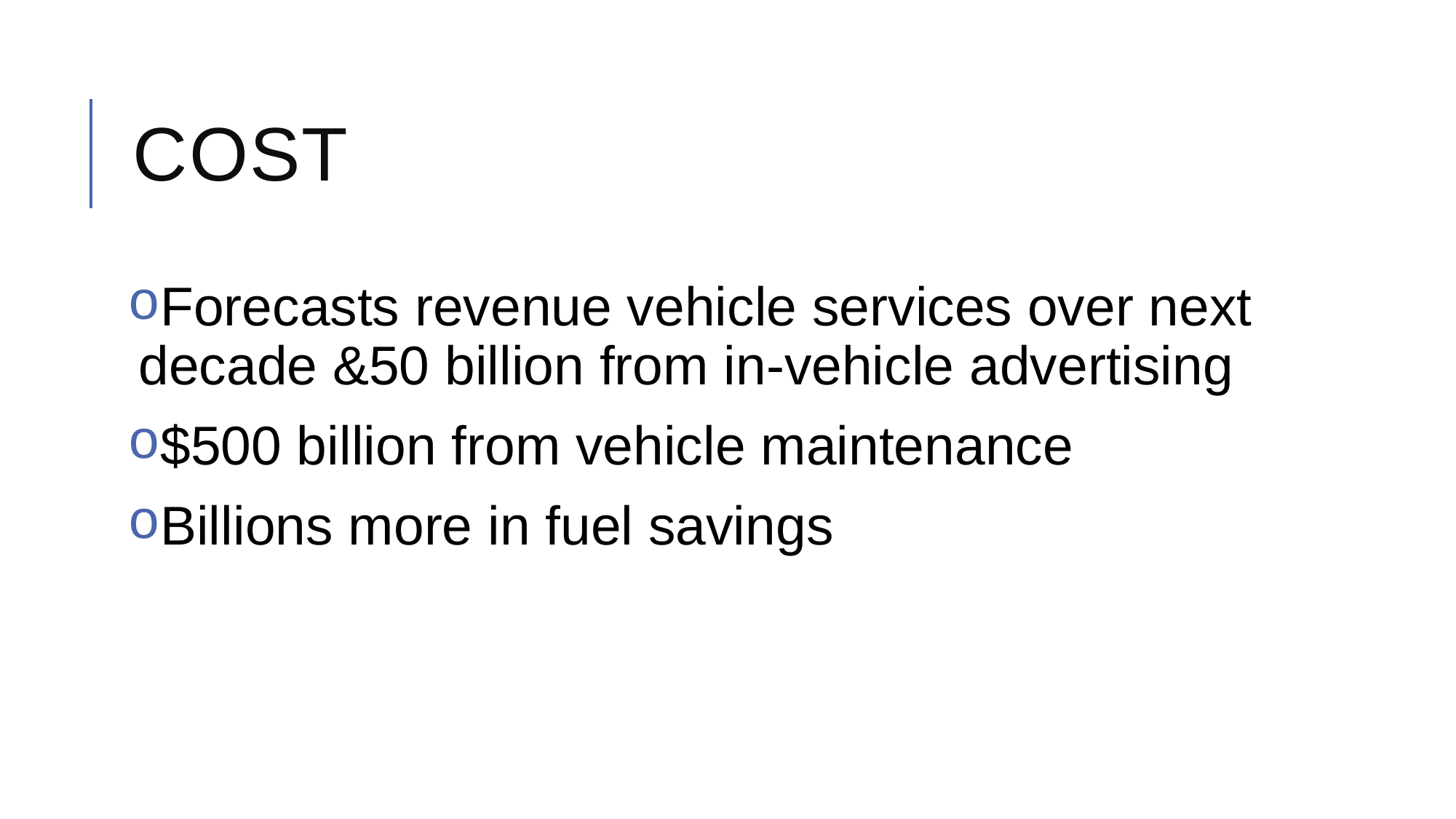

# Cost
Forecasts revenue vehicle services over next decade &50 billion from in-vehicle advertising
$500 billion from vehicle maintenance
Billions more in fuel savings